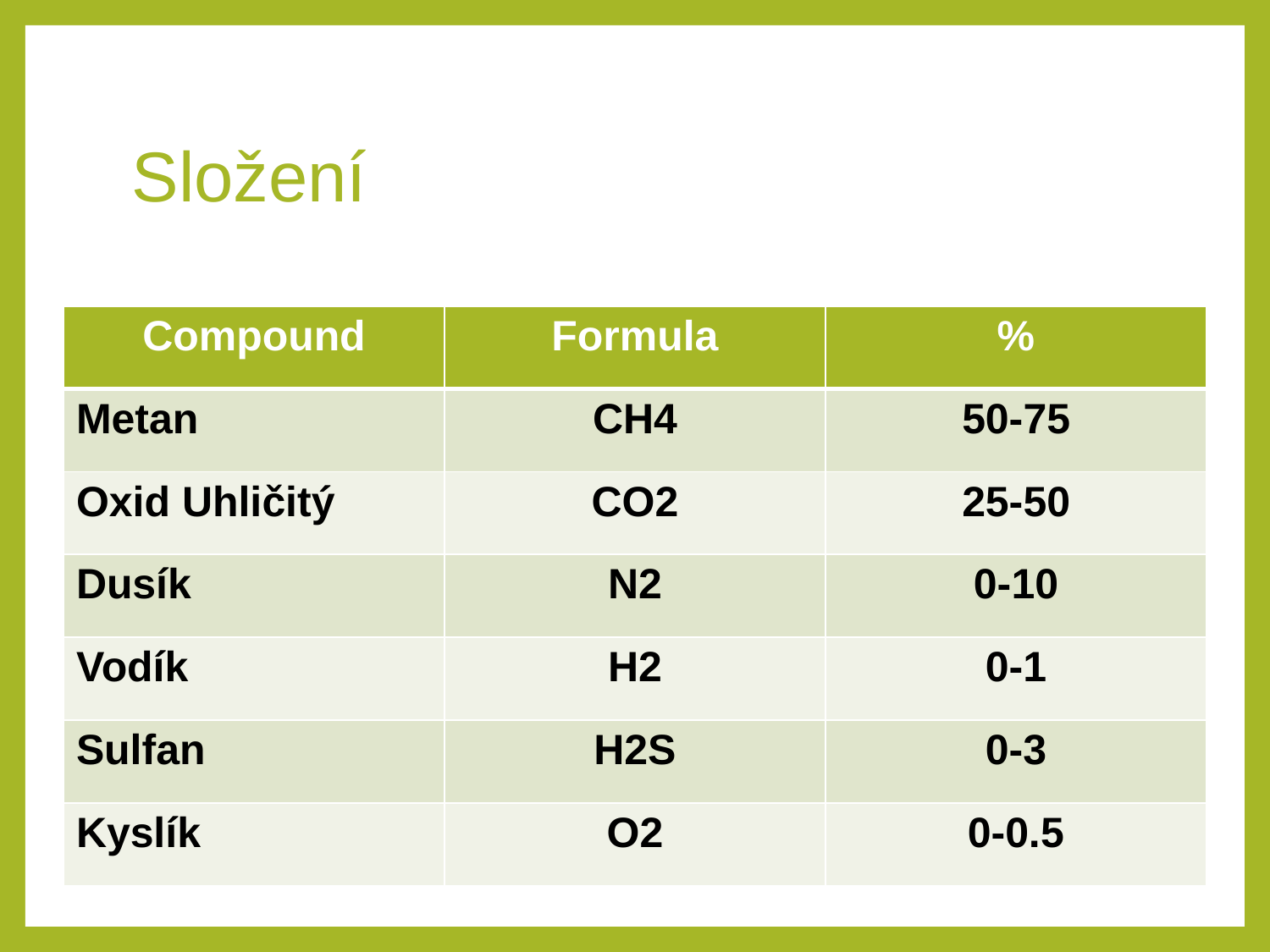

# Složení
| Compound | Formula | % |
| --- | --- | --- |
| Metan | CH4 | 50-75 |
| Oxid Uhličitý | CO2 | 25-50 |
| Dusík | N2 | 0-10 |
| Vodík | H2 | 0-1 |
| Sulfan | H2S | 0-3 |
| Kyslík | O2 | 0-0.5 |